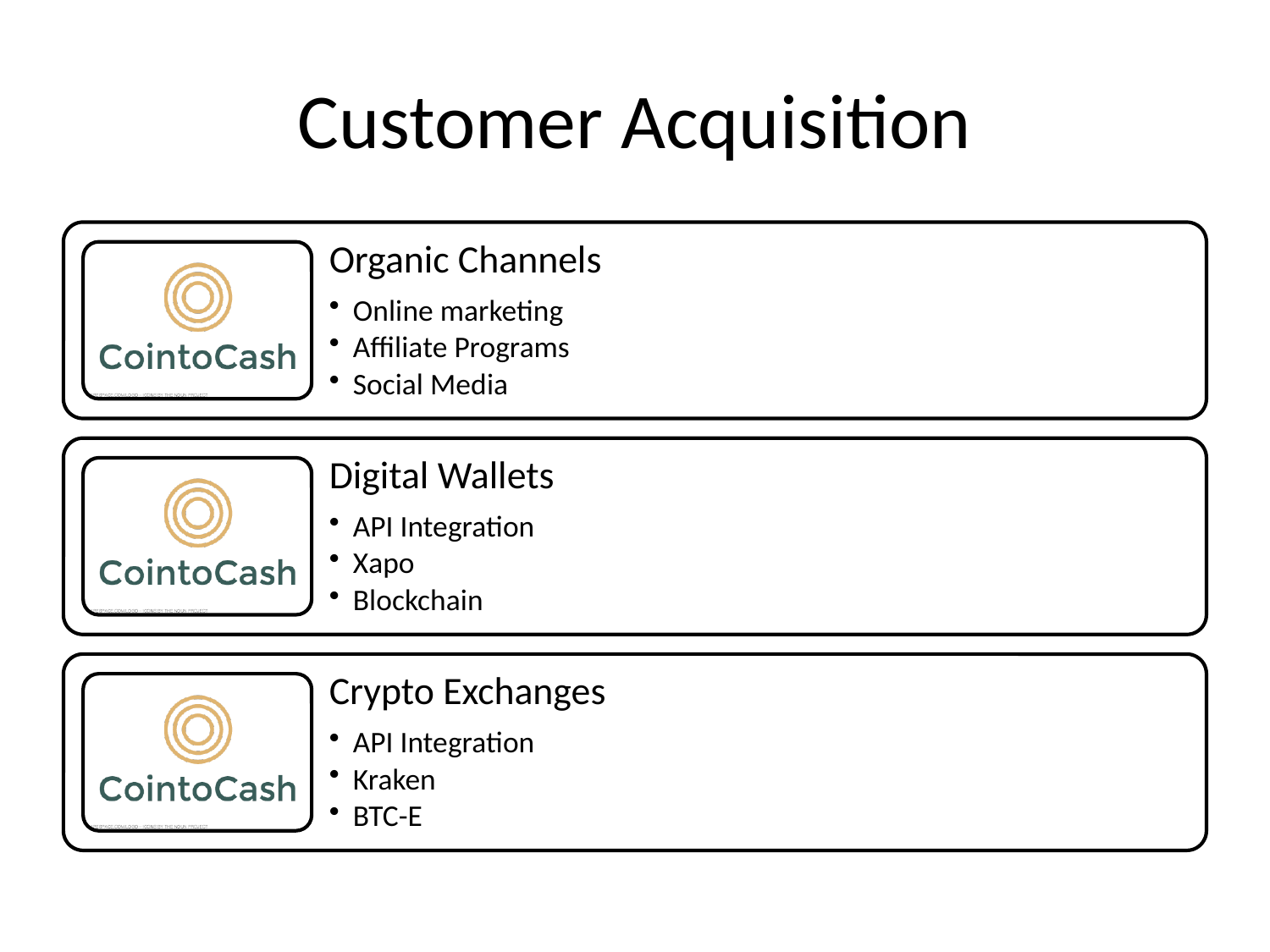

# Customer Acquisition
Organic Channels
Online marketing
Affiliate Programs
Social Media
Digital Wallets
API Integration
Xapo
Blockchain
Crypto Exchanges
API Integration
Kraken
BTC-E